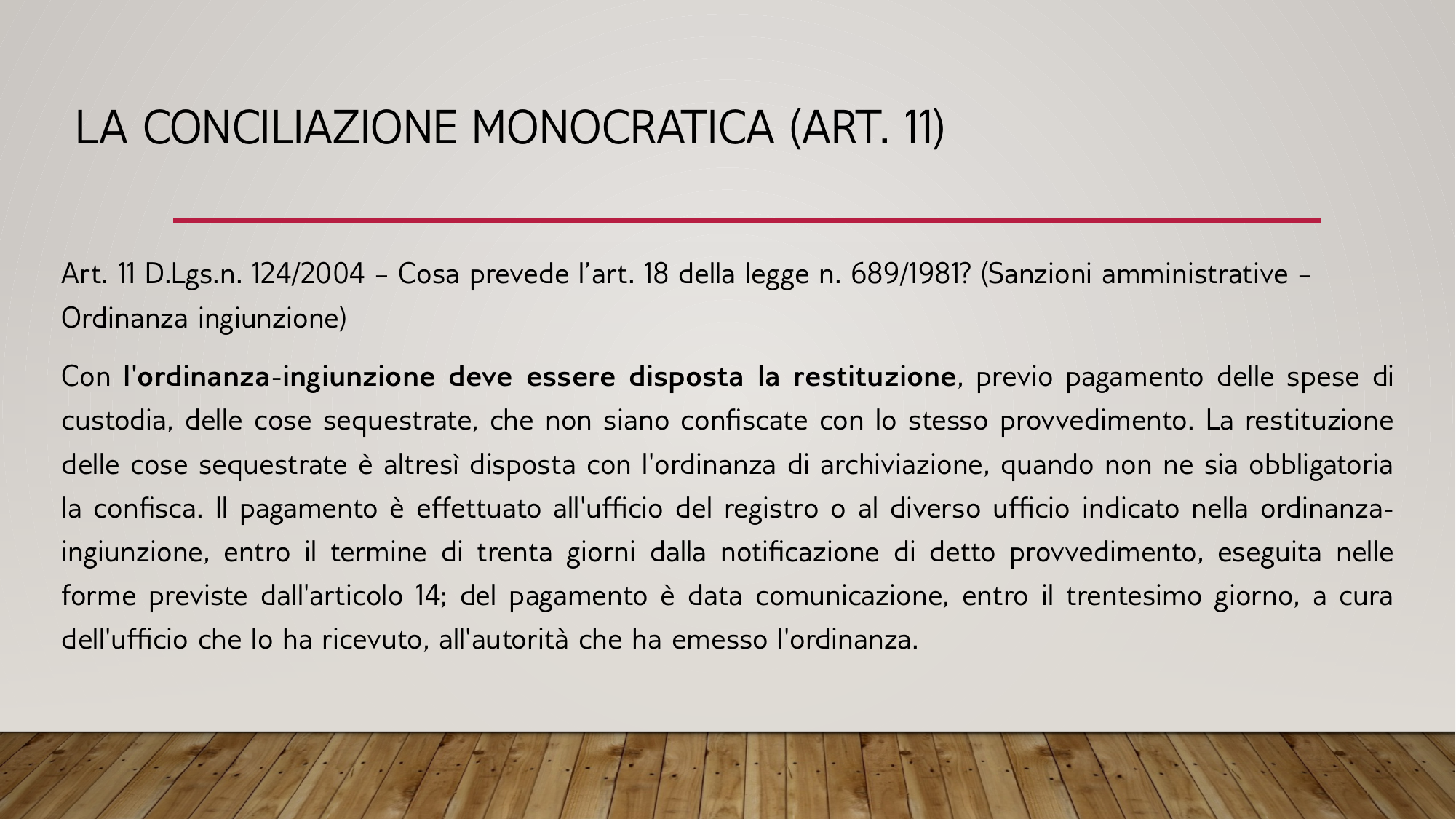

# La conciliazione monocratica (art. 11)
Art. 11 D.Lgs.n. 124/2004 – Cosa prevede l’art. 18 della legge n. 689/1981? (Sanzioni amministrative – Ordinanza ingiunzione)
Con l'ordinanza-ingiunzione deve essere disposta la restituzione, previo pagamento delle spese di custodia, delle cose sequestrate, che non siano confiscate con lo stesso provvedimento. La restituzione delle cose sequestrate è altresì disposta con l'ordinanza di archiviazione, quando non ne sia obbligatoria la confisca. Il pagamento è effettuato all'ufficio del registro o al diverso ufficio indicato nella ordinanza-ingiunzione, entro il termine di trenta giorni dalla notificazione di detto provvedimento, eseguita nelle forme previste dall'articolo 14; del pagamento è data comunicazione, entro il trentesimo giorno, a cura dell'ufficio che lo ha ricevuto, all'autorità che ha emesso l'ordinanza.